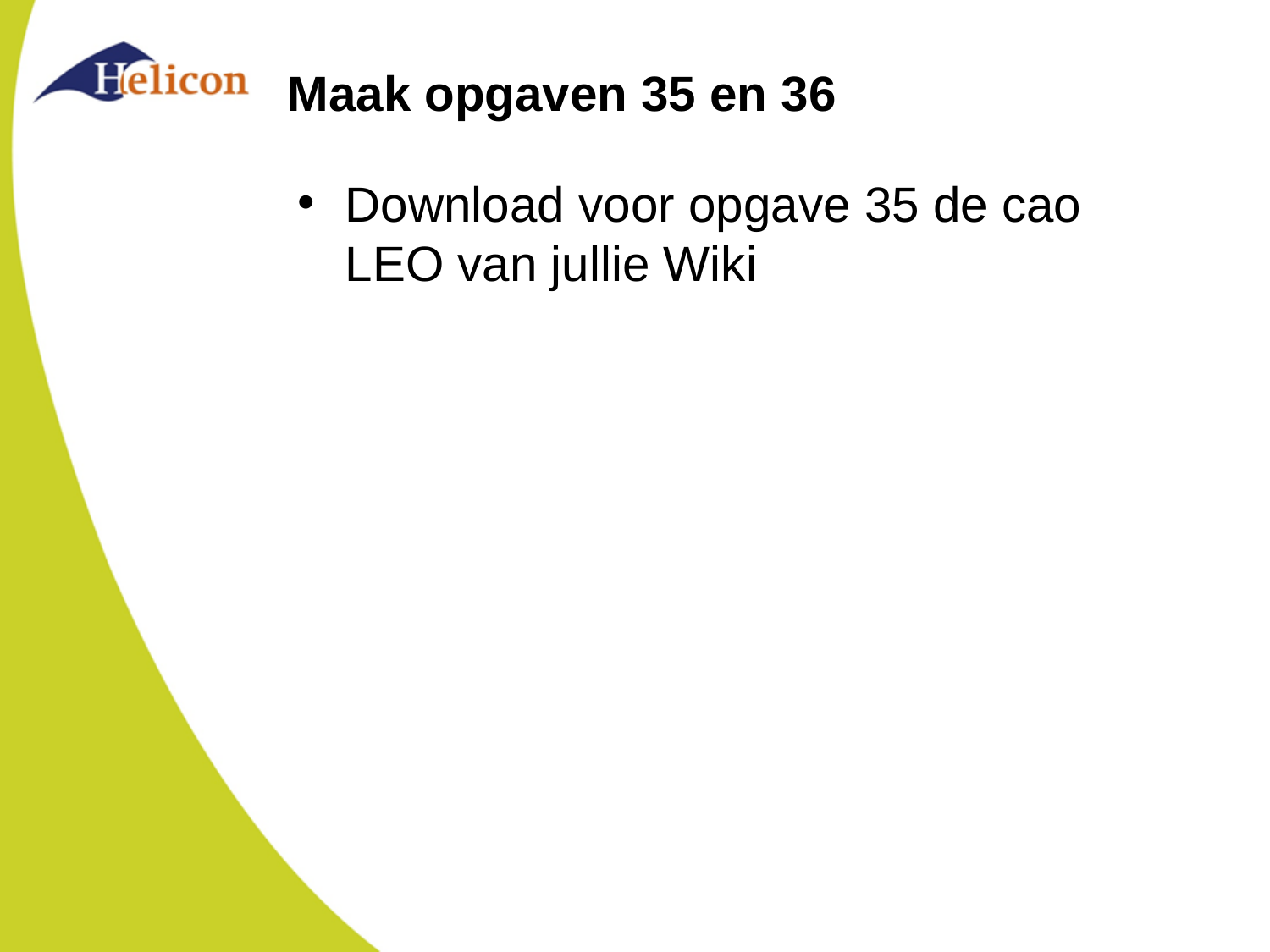

# Maak opgaven 35 en 36
Download voor opgave 35 de cao LEO van jullie Wiki